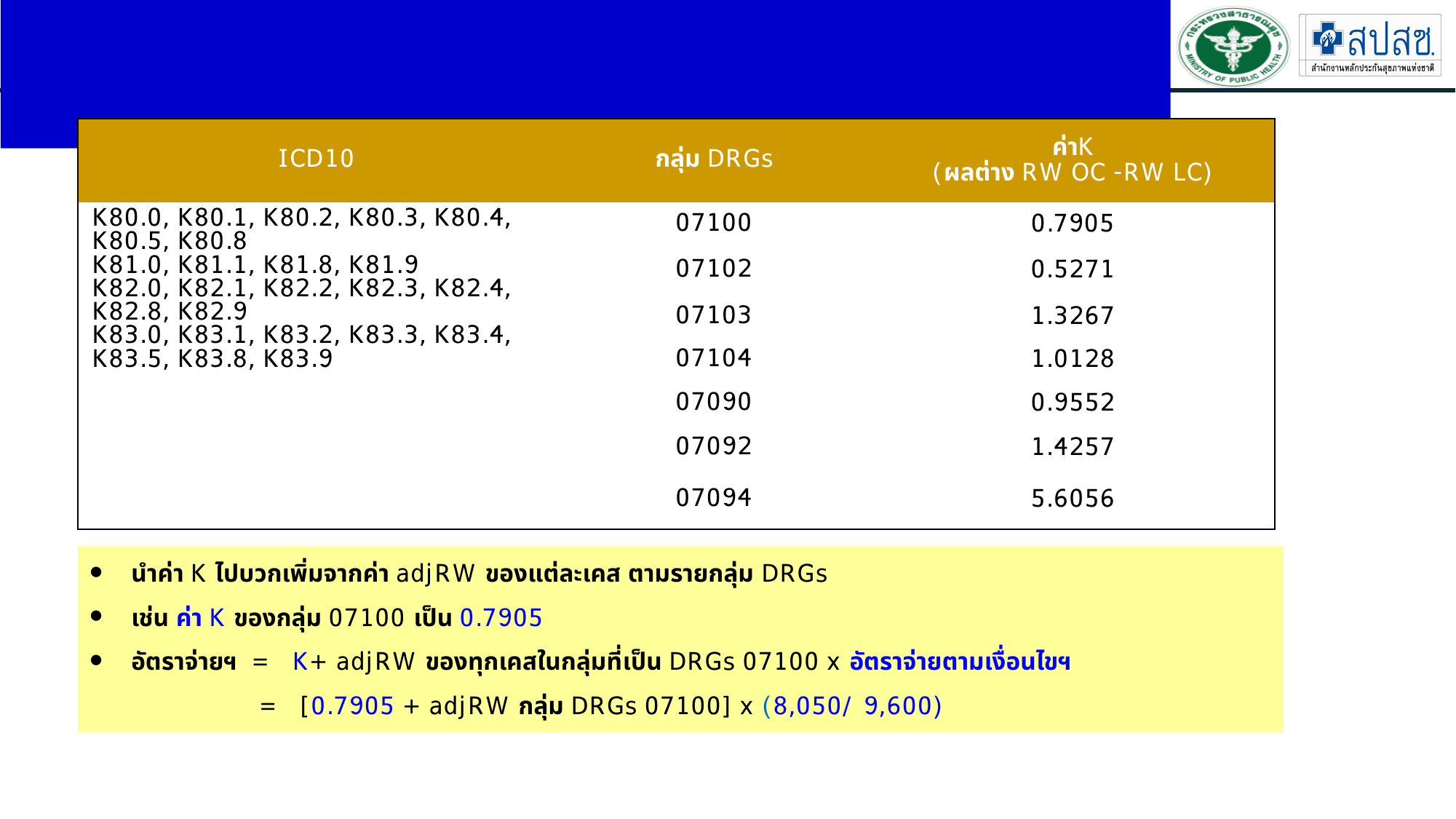

# ตารางค่า K และวิธีการคำนวณอัตราจ่ายฯ
| ICD10 | กลุ่ม DRGs | ค่าK (ผลต่าง RW OC -RW LC) |
| --- | --- | --- |
| K80.0, K80.1, K80.2, K80.3, K80.4, K80.5, K80.8 K81.0, K81.1, K81.8, K81.9 K82.0, K82.1, K82.2, K82.3, K82.4, K82.8, K82.9 K83.0, K83.1, K83.2, K83.3, K83.4, K83.5, K83.8, K83.9 | 07100 | 0.7905 |
|  | 07102 | 0.5271 |
|  | 07103 | 1.3267 |
|  | 07104 | 1.0128 |
|  | 07090 | 0.9552 |
|  | 07092 | 1.4257 |
|  | 07094 | 5.6056 |
นำค่า K ไปบวกเพิ่มจากค่า adjRW ของแต่ละเคส ตามรายกลุ่ม DRGs
เช่น ค่า K ของกลุ่ม 07100 เป็น 0.7905
อัตราจ่ายฯ  =   K+ adjRW ของทุกเคสในกลุ่มที่เป็น DRGs 07100 x อัตราจ่ายตามเงื่อนไขฯ
                        =   [0.7905 + adjRW กลุ่ม DRGs 07100] x (8,050/ 9,600)